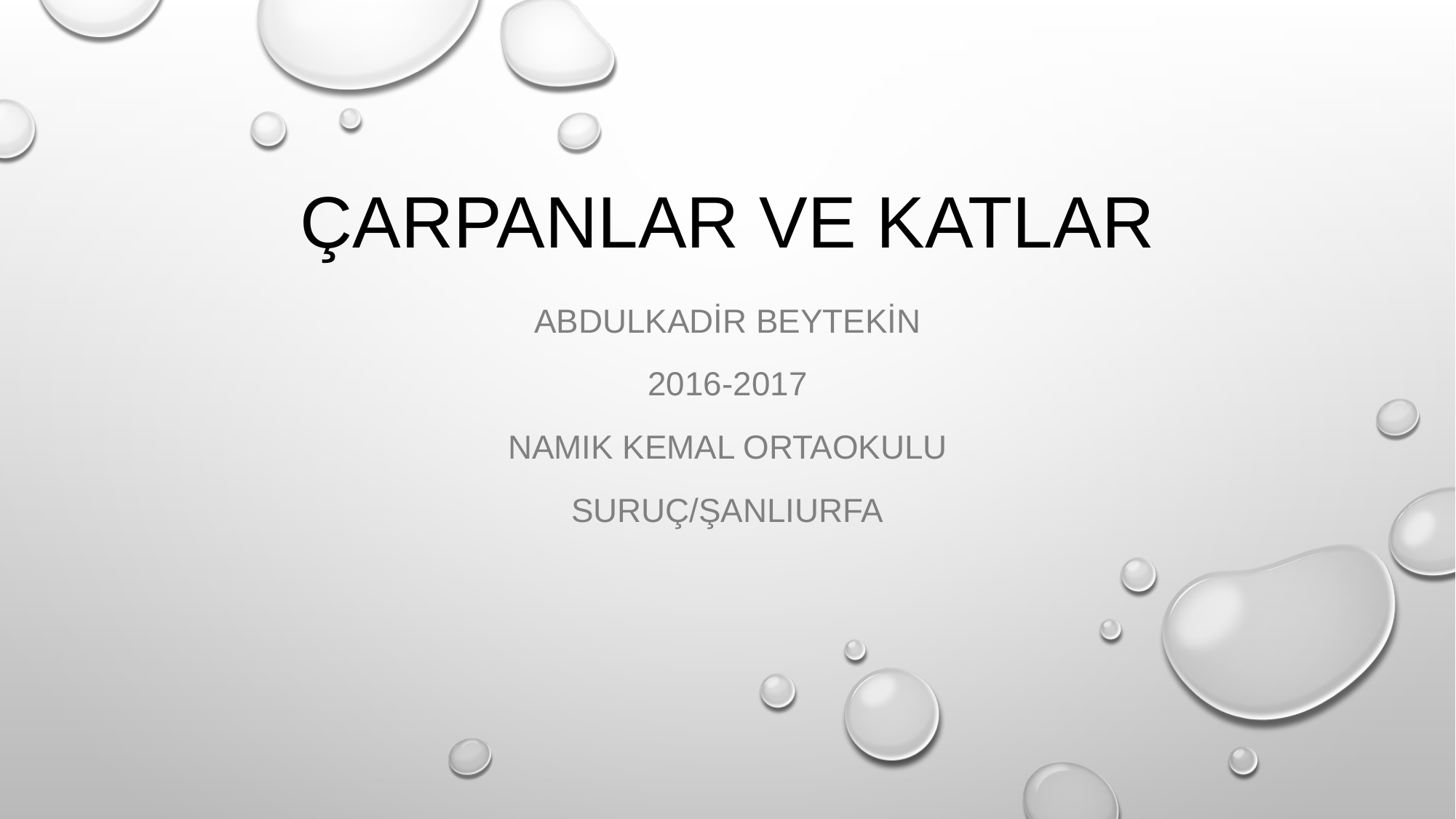

# ÇARPANLAR VE KATLAR
Abdulkadir Beytekin
2016-2017
NamIk kemal ortaokulu
Suruç/şanlIurfa